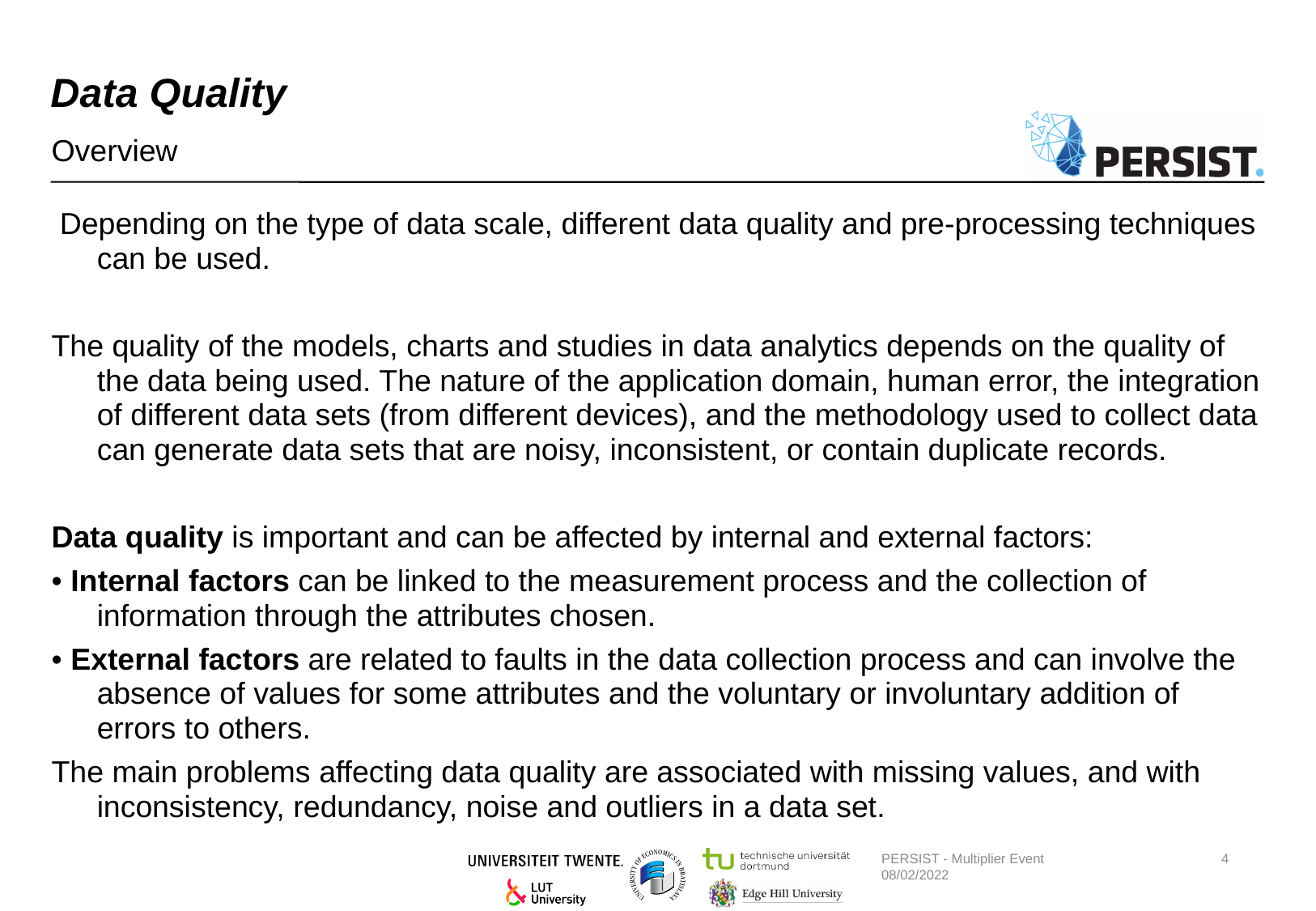

# Data Quality
Overview
 Depending on the type of data scale, different data quality and pre-processing techniques can be used.

The quality of the models, charts and studies in data analytics depends on the quality of the data being used. The nature of the application domain, human error, the integration of different data sets (from different devices), and the methodology used to collect data can generate data sets that are noisy, inconsistent, or contain duplicate records.

Data quality is important and can be affected by internal and external factors:
• Internal factors can be linked to the measurement process and the collection of information through the attributes chosen.
• External factors are related to faults in the data collection process and can involve the absence of values for some attributes and the voluntary or involuntary addition of errors to others.
The main problems affecting data quality are associated with missing values, and with inconsistency, redundancy, noise and outliers in a data set.